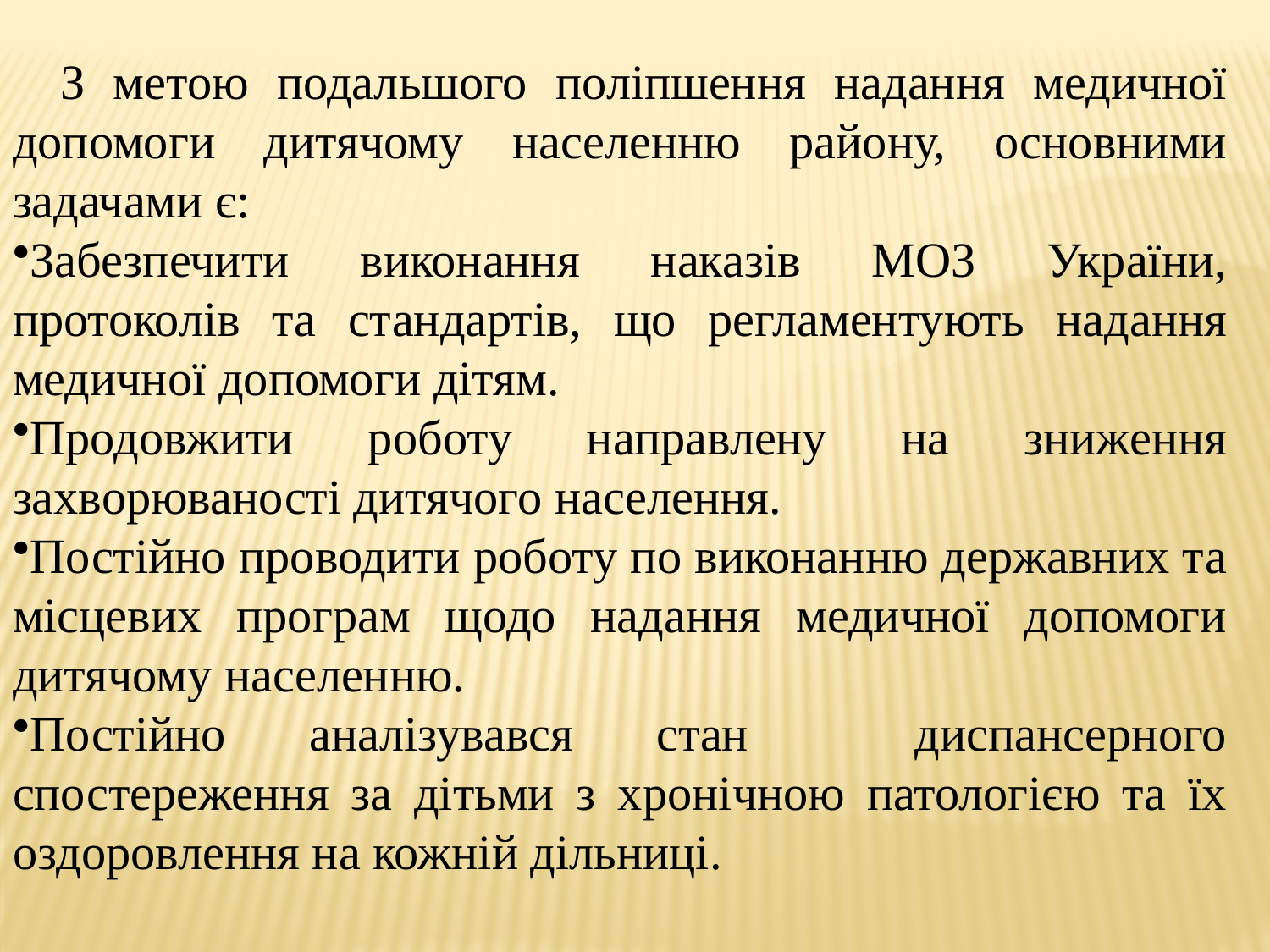

З метою подальшого поліпшення надання медичної допомоги дитячому населенню району, основними задачами є:
Забезпечити виконання наказів МОЗ України, протоколів та стандартів, що регламентують надання медичної допомоги дітям.
Продовжити роботу направлену на зниження захворюваності дитячого населення.
Постійно проводити роботу по виконанню державних та місцевих програм щодо надання медичної допомоги дитячому населенню.
Постійно аналізувався стан  диспансерного спостереження за дітьми з хронічною патологією та їх оздоровлення на кожній дільниці.